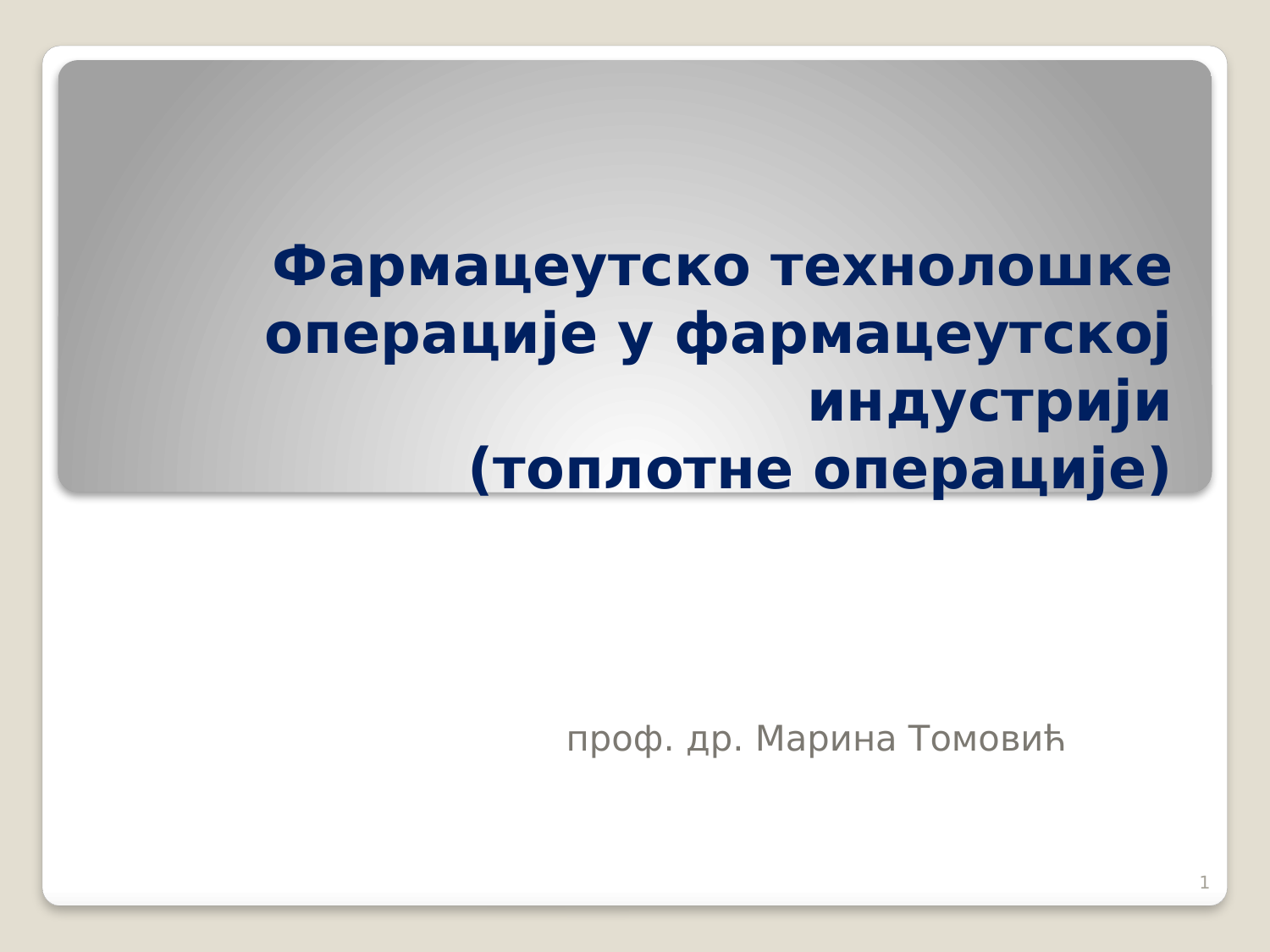

# Фармацеутско технолошке операције у фармацеутској индустрији (топлотне операције)
проф. др. Марина Томовић
1